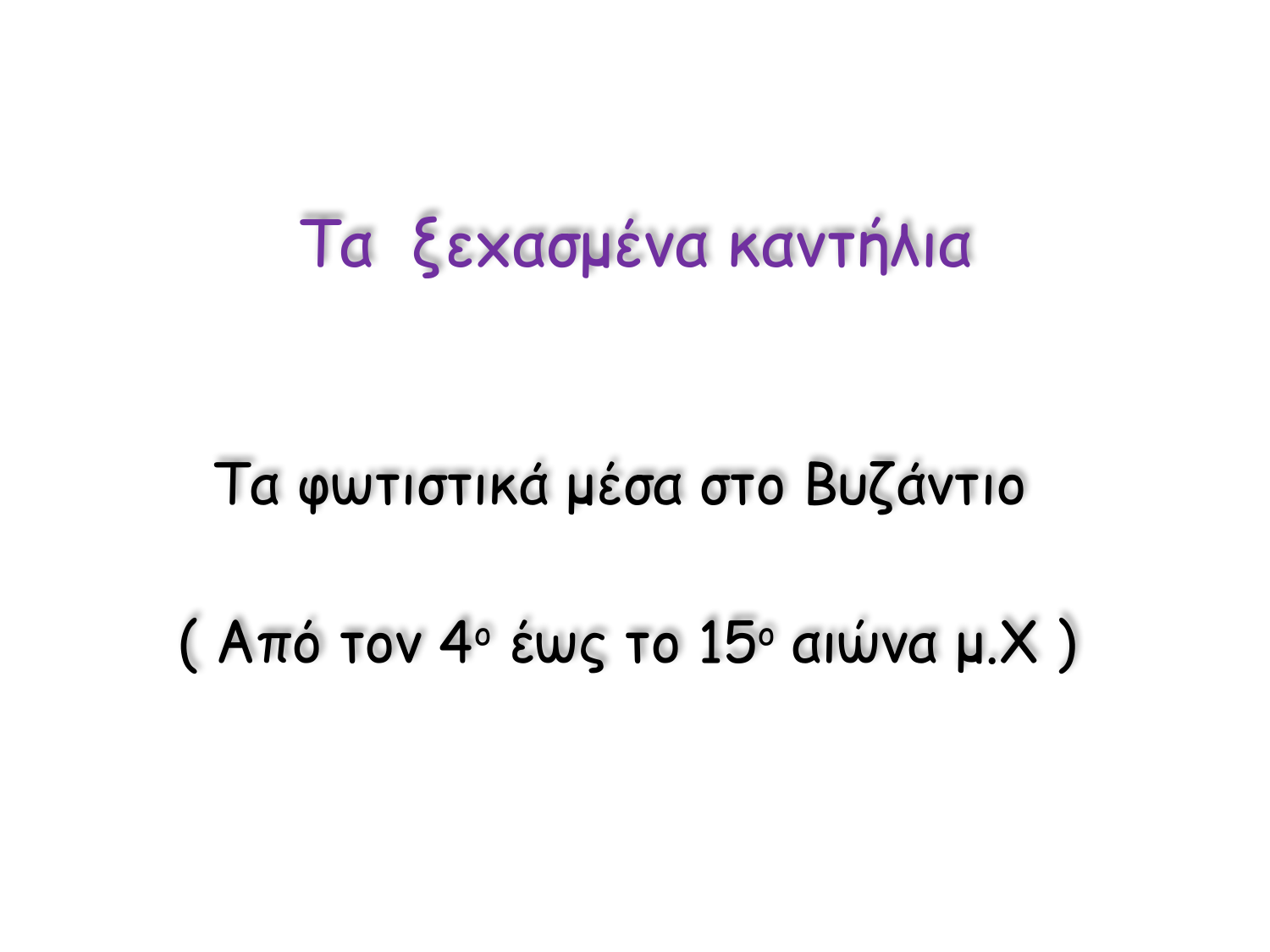

Τα  ξεχασμένα καντήλια

        Τα φωτιστικά μέσα στο Βυζάντιο

      ( Από τον 4ο έως το 15ο αιώνα μ.Χ )